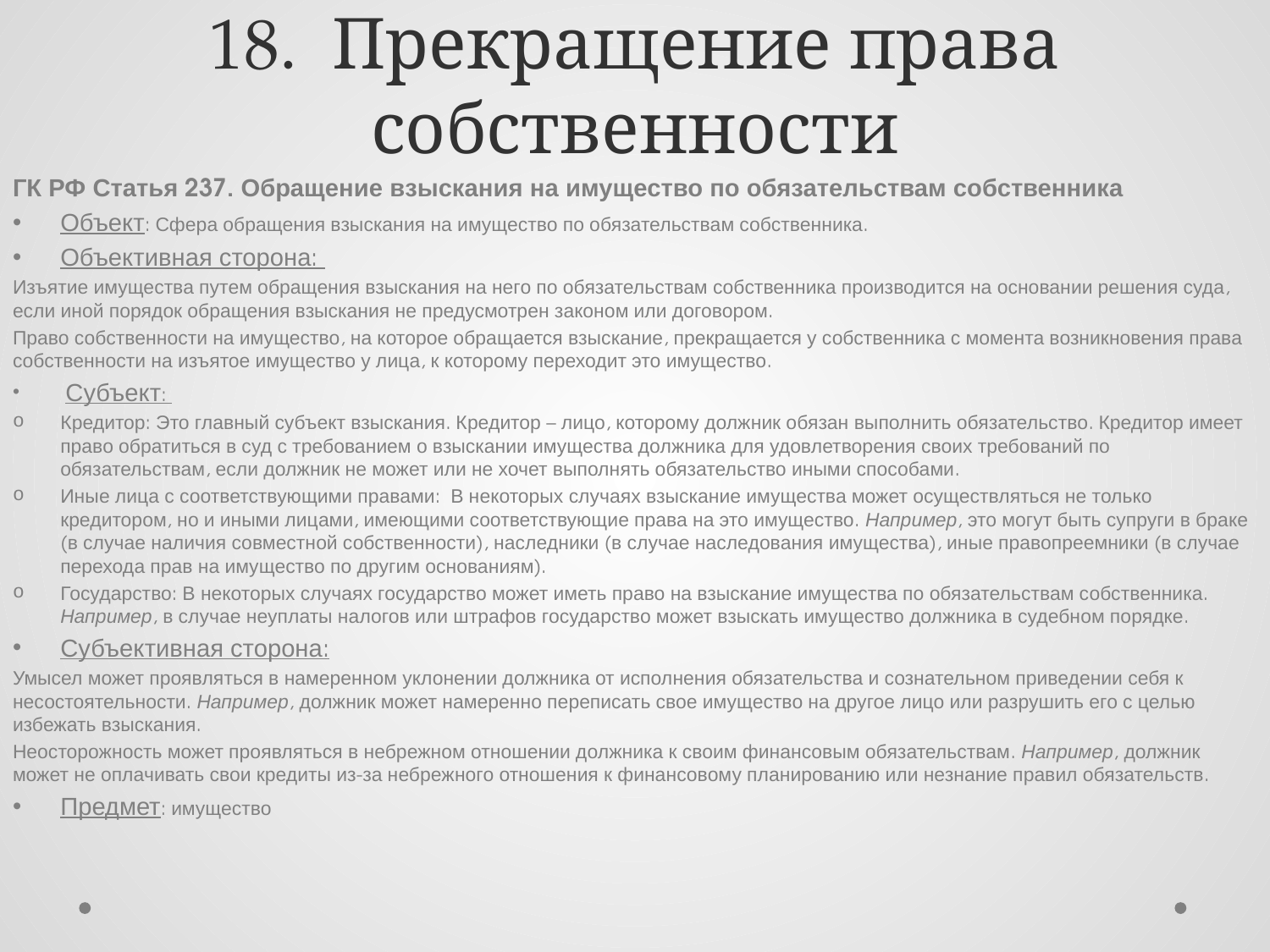

# 18.  Прекращение права собственности
ГК РФ Статья 237. Обращение взыскания на имущество по обязательствам собственника
Объект: Сфера обращения взыскания на имущество по обязательствам собственника.
Объективная сторона:
Изъятие имущества путем обращения взыскания на него по обязательствам собственника производится на основании решения суда, если иной порядок обращения взыскания не предусмотрен законом или договором.
Право собственности на имущество, на которое обращается взыскание, прекращается у собственника с момента возникновения права собственности на изъятое имущество у лица, к которому переходит это имущество.
 Субъект:
Кредитор: Это главный субъект взыскания. Кредитор – лицо, которому должник обязан выполнить обязательство. Кредитор имеет право обратиться в суд с требованием о взыскании имущества должника для удовлетворения своих требований по обязательствам, если должник не может или не хочет выполнять обязательство иными способами.
Иные лица с соответствующими правами:  В некоторых случаях взыскание имущества может осуществляться не только кредитором, но и иными лицами, имеющими соответствующие права на это имущество. Например, это могут быть супруги в браке (в случае наличия совместной собственности), наследники (в случае наследования имущества), иные правопреемники (в случае перехода прав на имущество по другим основаниям).
Государство: В некоторых случаях государство может иметь право на взыскание имущества по обязательствам собственника. Например, в случае неуплаты налогов или штрафов государство может взыскать имущество должника в судебном порядке.
Субъективная сторона:
Умысел может проявляться в намеренном уклонении должника от исполнения обязательства и сознательном приведении себя к несостоятельности. Например, должник может намеренно переписать свое имущество на другое лицо или разрушить его с целью избежать взыскания.
Неосторожность может проявляться в небрежном отношении должника к своим финансовым обязательствам. Например, должник может не оплачивать свои кредиты из-за небрежного отношения к финансовому планированию или незнание правил обязательств.
Предмет: имущество